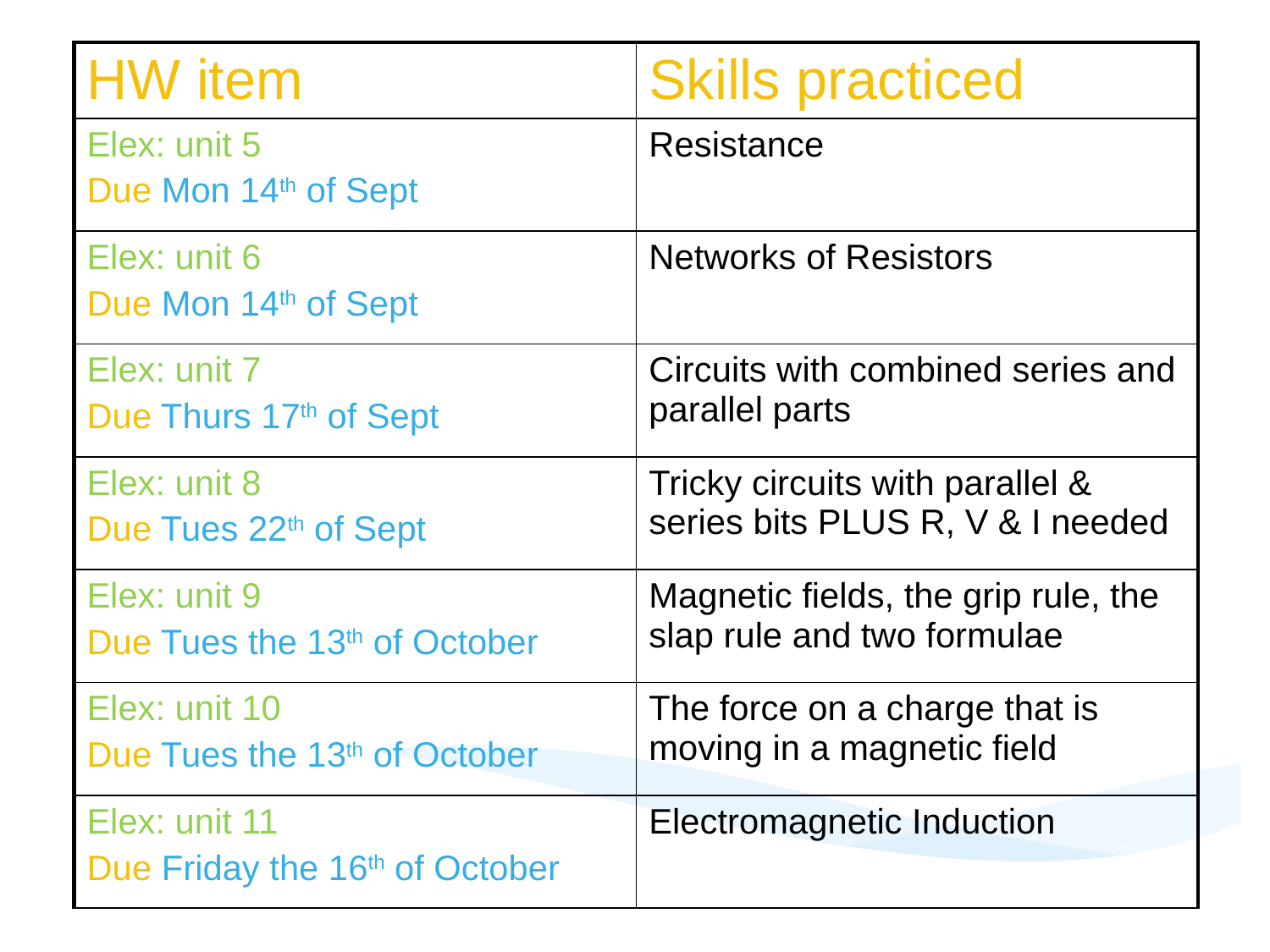

| HW item | Skills practiced |
| --- | --- |
| Elex: unit 5 Due Mon 14th of Sept | Resistance |
| Elex: unit 6 Due Mon 14th of Sept | Networks of Resistors |
| Elex: unit 7 Due Thurs 17th of Sept | Circuits with combined series and parallel parts |
| Elex: unit 8 Due Tues 22th of Sept | Tricky circuits with parallel & series bits PLUS R, V & I needed |
| Elex: unit 9 Due Tues the 13th of October | Magnetic fields, the grip rule, the slap rule and two formulae |
| Elex: unit 10 Due Tues the 13th of October | The force on a charge that is moving in a magnetic field |
| Elex: unit 11 Due Friday the 16th of October | Electromagnetic Induction |